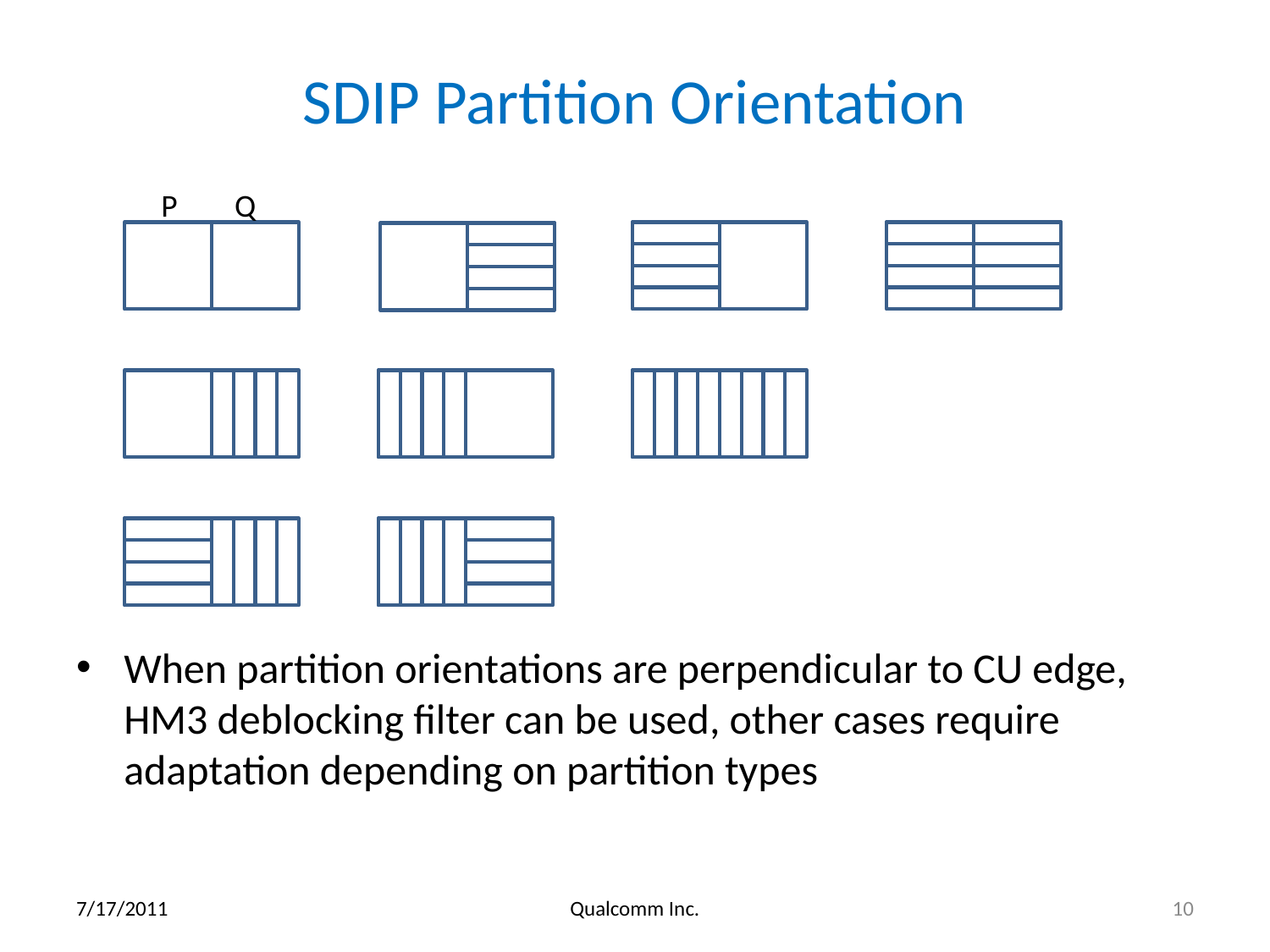

# SDIP Partition Orientation
P
Q

When partition orientations are perpendicular to CU edge, HM3 deblocking filter can be used, other cases require adaptation depending on partition types
7/17/2011
Qualcomm Inc.
10